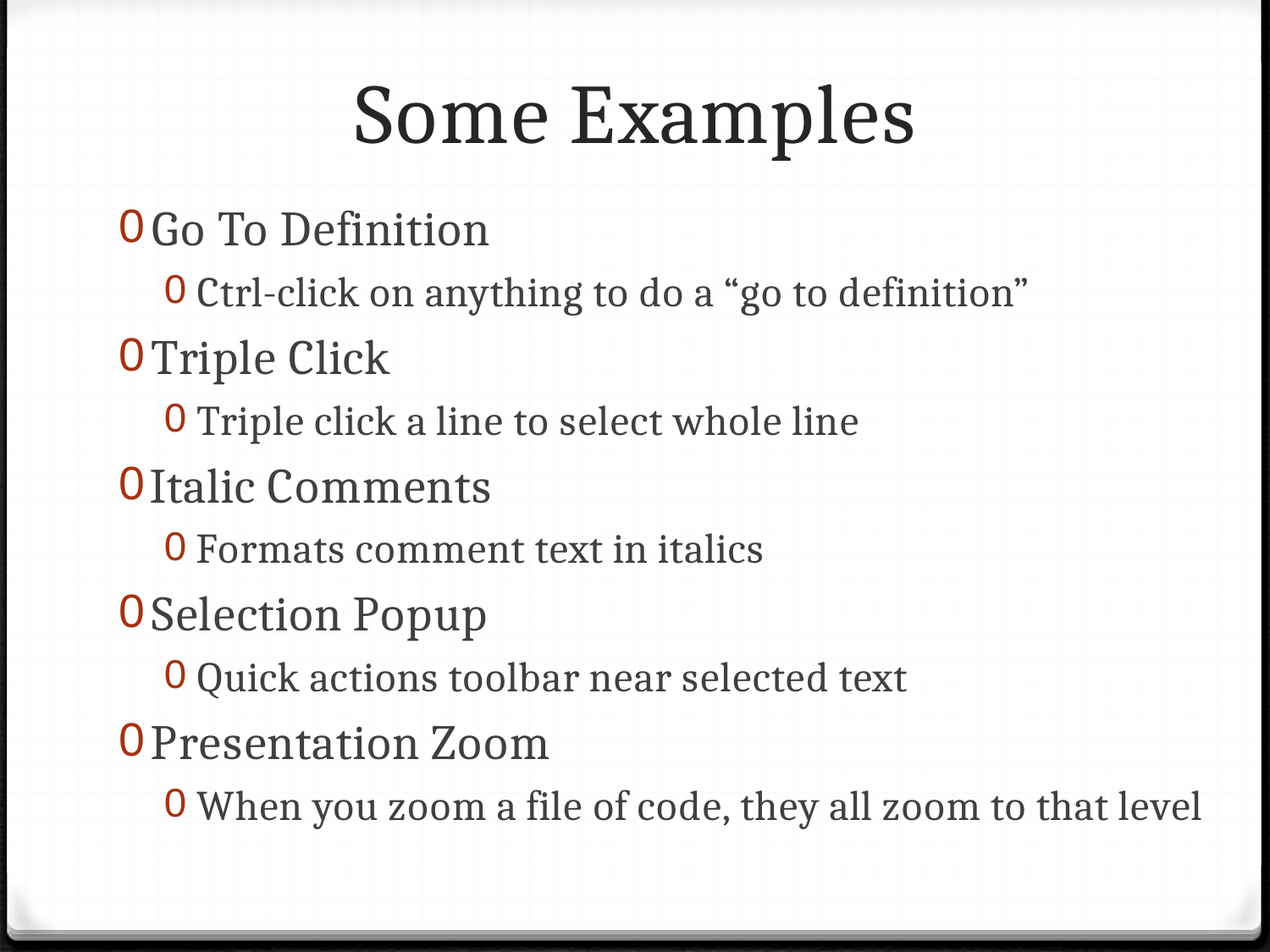

# Some Examples
Go To Definition
Ctrl-click on anything to do a “go to definition”
Triple Click
Triple click a line to select whole line
Italic Comments
Formats comment text in italics
Selection Popup
Quick actions toolbar near selected text
Presentation Zoom
When you zoom a file of code, they all zoom to that level